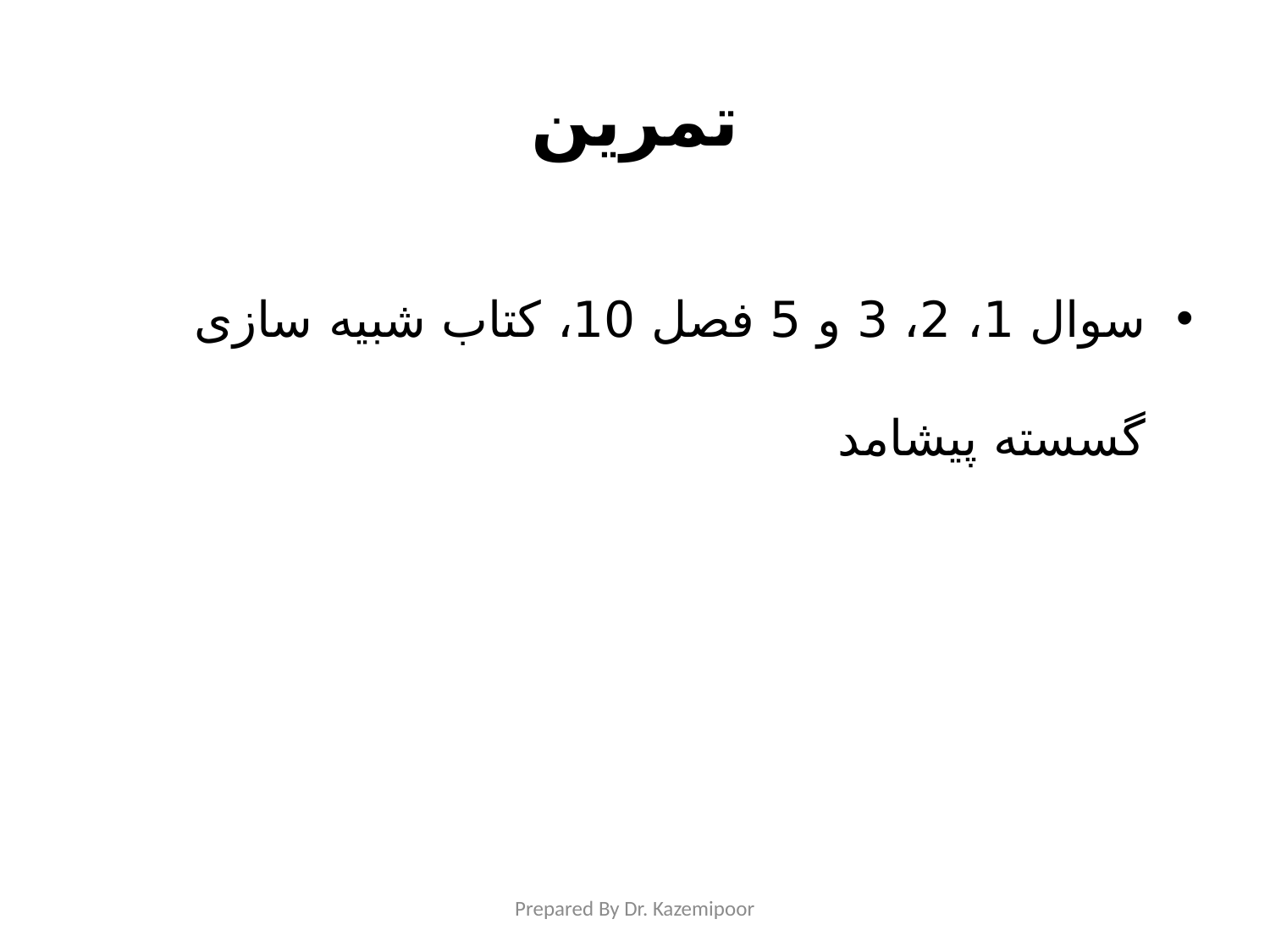

# تمرین
سوال 1، 2، 3 و 5 فصل 10، کتاب شبیه سازی گسسته پیشامد
Prepared By Dr. Kazemipoor